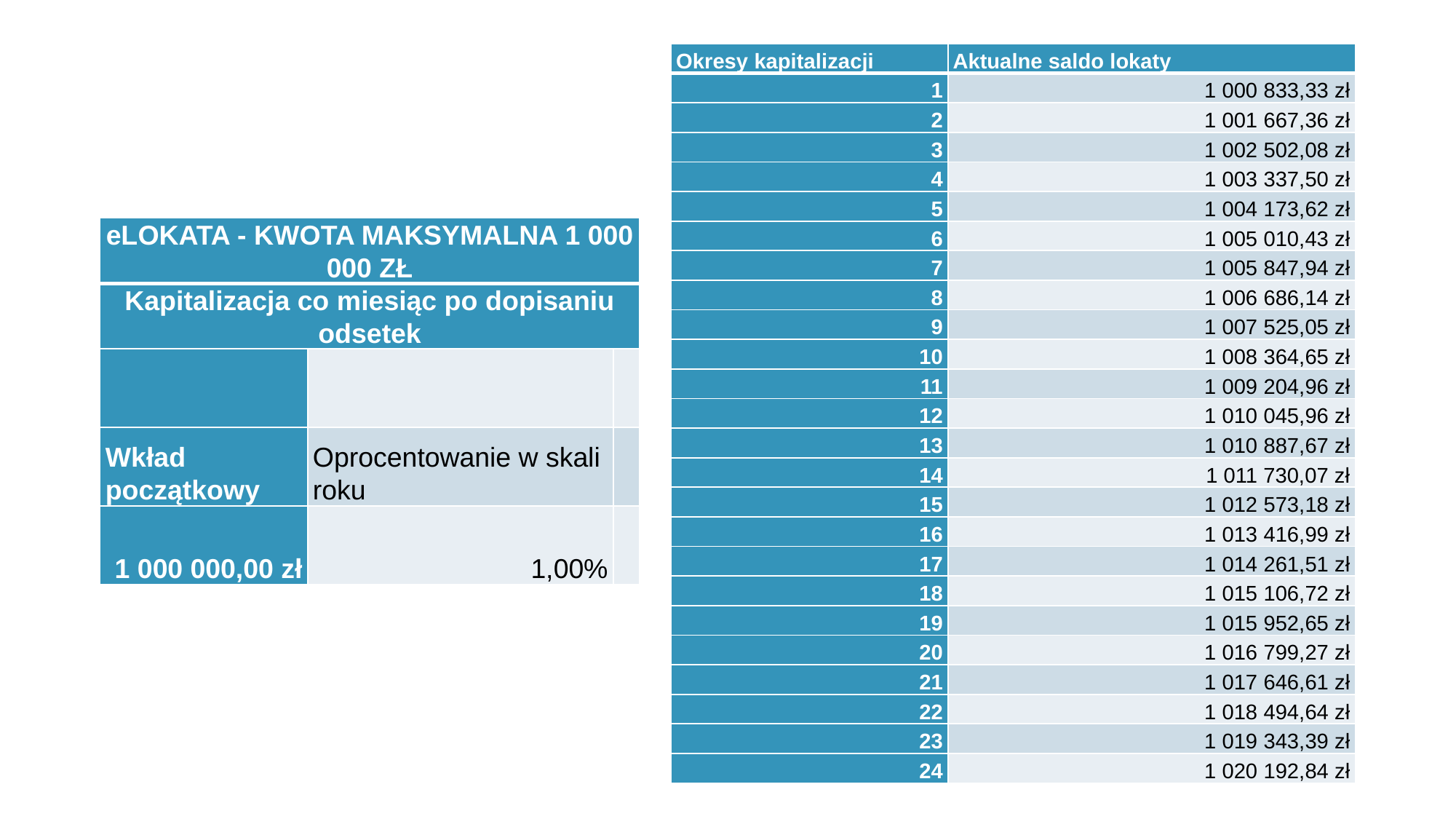

| Okresy kapitalizacji | Aktualne saldo lokaty |
| --- | --- |
| 1 | 1 000 833,33 zł |
| 2 | 1 001 667,36 zł |
| 3 | 1 002 502,08 zł |
| 4 | 1 003 337,50 zł |
| 5 | 1 004 173,62 zł |
| 6 | 1 005 010,43 zł |
| 7 | 1 005 847,94 zł |
| 8 | 1 006 686,14 zł |
| 9 | 1 007 525,05 zł |
| 10 | 1 008 364,65 zł |
| 11 | 1 009 204,96 zł |
| 12 | 1 010 045,96 zł |
| 13 | 1 010 887,67 zł |
| 14 | 1 011 730,07 zł |
| 15 | 1 012 573,18 zł |
| 16 | 1 013 416,99 zł |
| 17 | 1 014 261,51 zł |
| 18 | 1 015 106,72 zł |
| 19 | 1 015 952,65 zł |
| 20 | 1 016 799,27 zł |
| 21 | 1 017 646,61 zł |
| 22 | 1 018 494,64 zł |
| 23 | 1 019 343,39 zł |
| 24 | 1 020 192,84 zł |
#

| eLOKATA - KWOTA MAKSYMALNA 1 000 000 ZŁ |  |  |
| --- | --- | --- |
| Kapitalizacja co miesiąc po dopisaniu odsetek |  |  |
|  |  |  |
| Wkład początkowy | Oprocentowanie w skali roku |  |
| 1 000 000,00 zł | 1,00% |  |